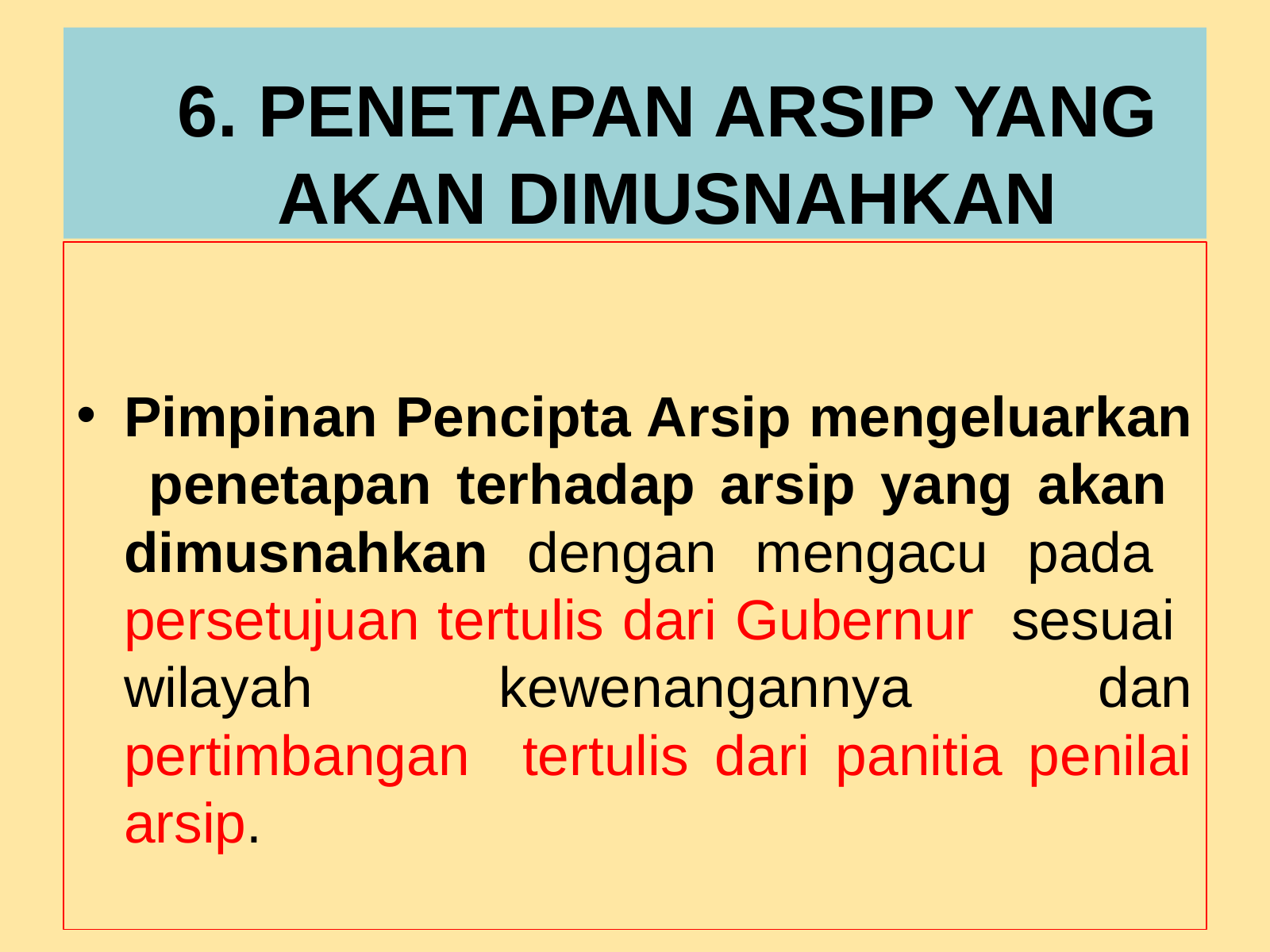

# 6. PENETAPAN ARSIP YANG AKAN DIMUSNAHKAN

Pimpinan Pencipta Arsip mengeluarkan  penetapan terhadap arsip yang akan  dimusnahkan dengan mengacu pada  persetujuan tertulis dari Gubernur  sesuai  wilayah kewenangannya dan pertimbangan  tertulis dari panitia penilai arsip.